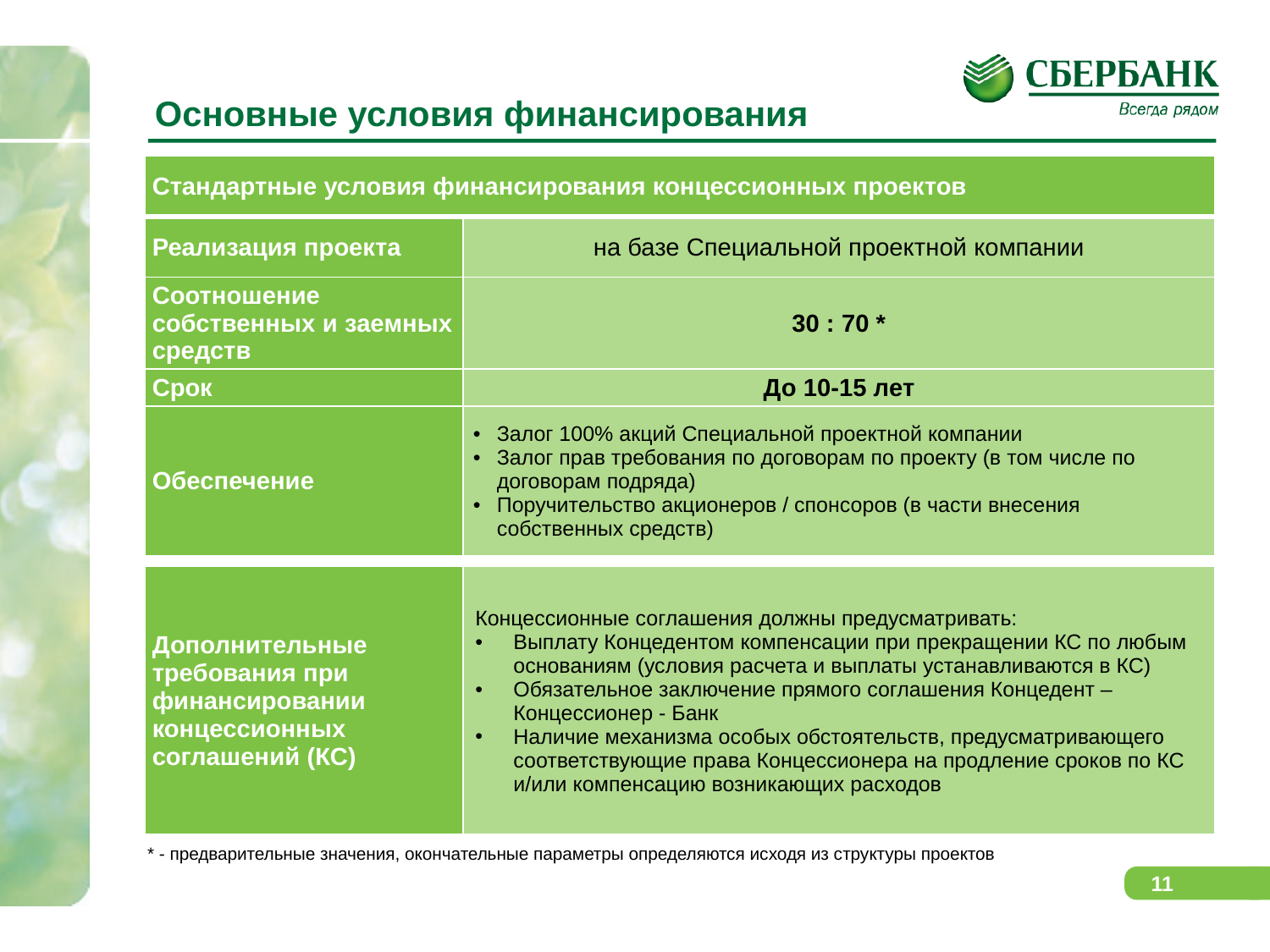

# Основные условия финансирования
| Стандартные условия финансирования концессионных проектов |  |
| --- | --- |
| Реализация проекта | на базе Специальной проектной компании |
| Соотношение собственных и заемных средств | 30 : 70 \* |
| Срок | До 10-15 лет |
| Обеспечение | Залог 100% акций Специальной проектной компании Залог прав требования по договорам по проекту (в том числе по договорам подряда) Поручительство акционеров / спонсоров (в части внесения собственных средств) |
| Дополнительные требования при финансировании концессионных соглашений (КС) | Концессионные соглашения должны предусматривать: Выплату Концедентом компенсации при прекращении КС по любым основаниям (условия расчета и выплаты устанавливаются в КС) Обязательное заключение прямого соглашения Концедент – Концессионер - Банк Наличие механизма особых обстоятельств, предусматривающего соответствующие права Концессионера на продление сроков по КС и/или компенсацию возникающих расходов |
| --- | --- |
* - предварительные значения, окончательные параметры определяются исходя из структуры проектов